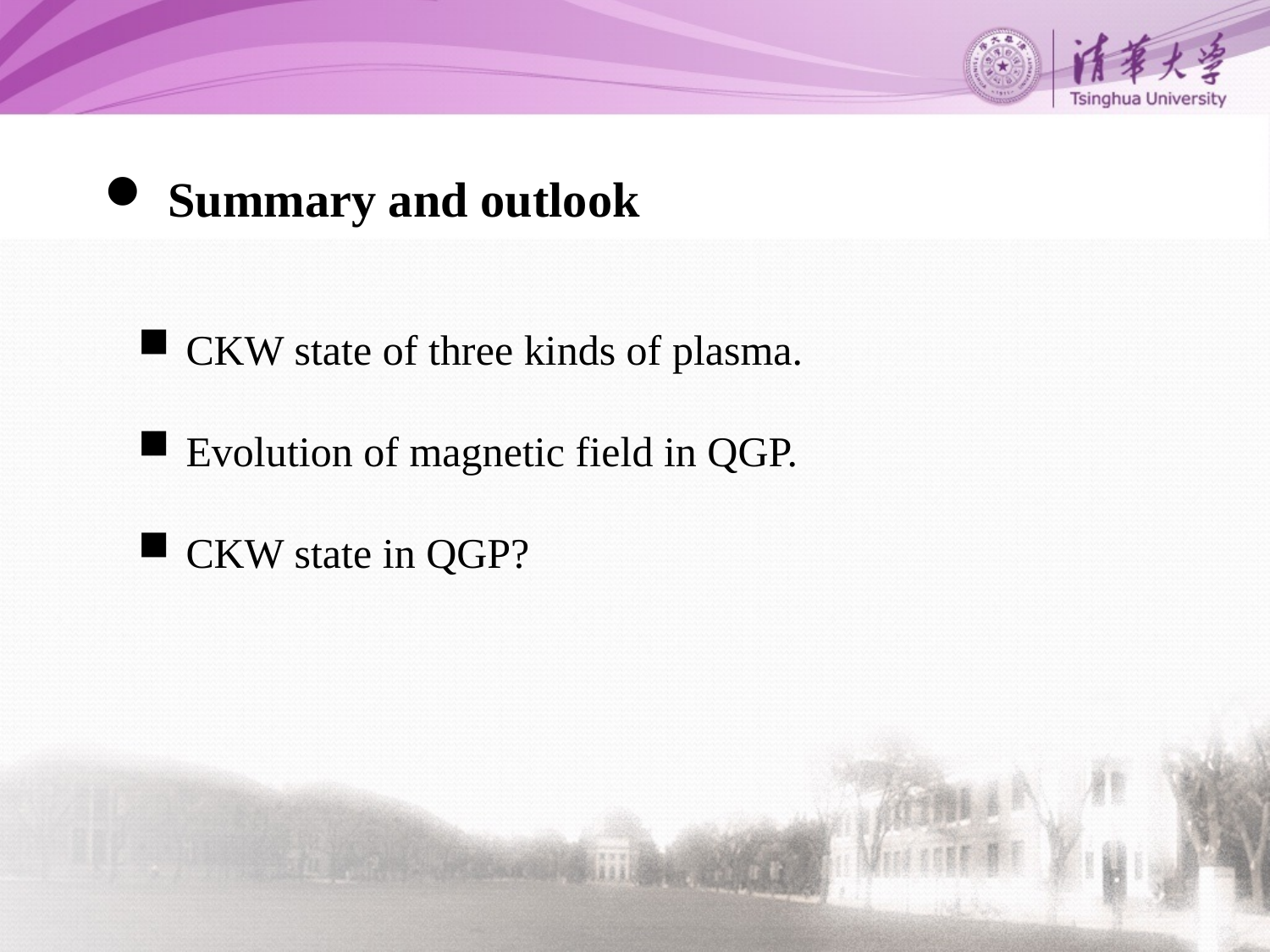

Summary and outlook

CKW state of three kinds of plasma.

Evolution of magnetic field in QGP.

CKW state in QGP?